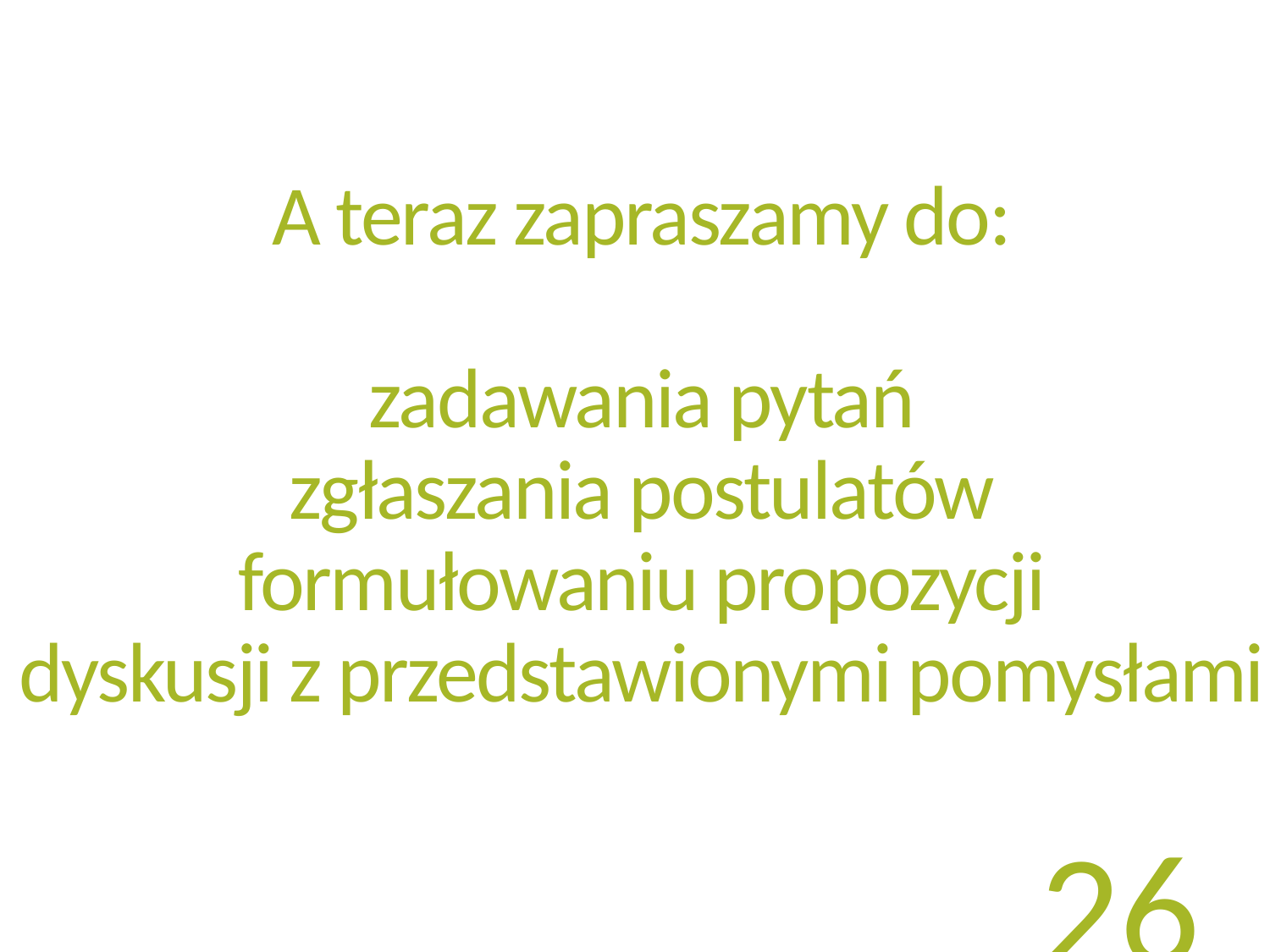

A teraz zapraszamy do:
zadawania pytań
zgłaszania postulatów
formułowaniu propozycji
dyskusji z przedstawionymi pomysłami
26